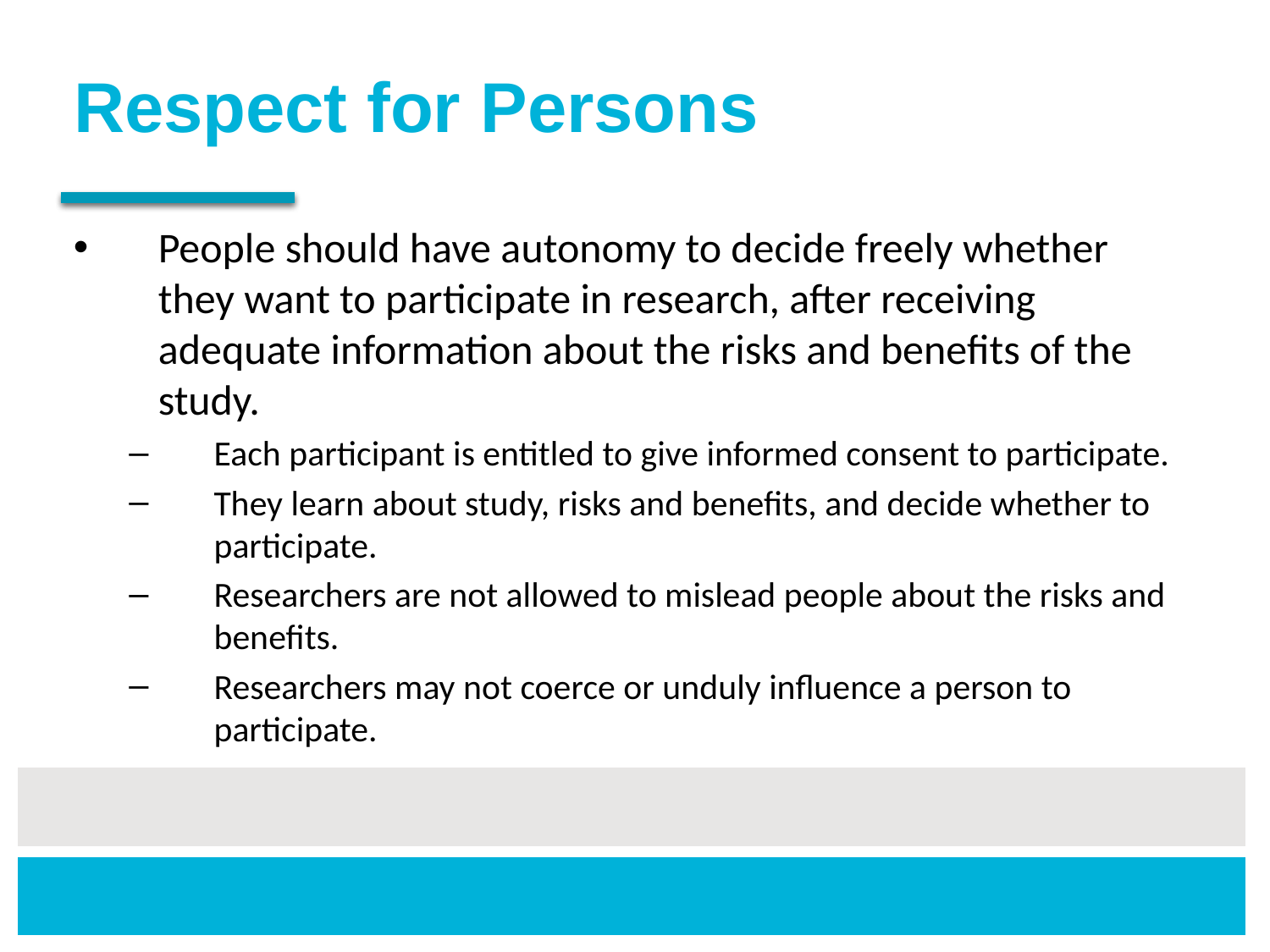

# Respect for Persons
People should have autonomy to decide freely whether they want to participate in research, after receiving adequate information about the risks and benefits of the study.
Each participant is entitled to give informed consent to participate.
They learn about study, risks and benefits, and decide whether to participate.
Researchers are not allowed to mislead people about the risks and benefits.
Researchers may not coerce or unduly influence a person to participate.